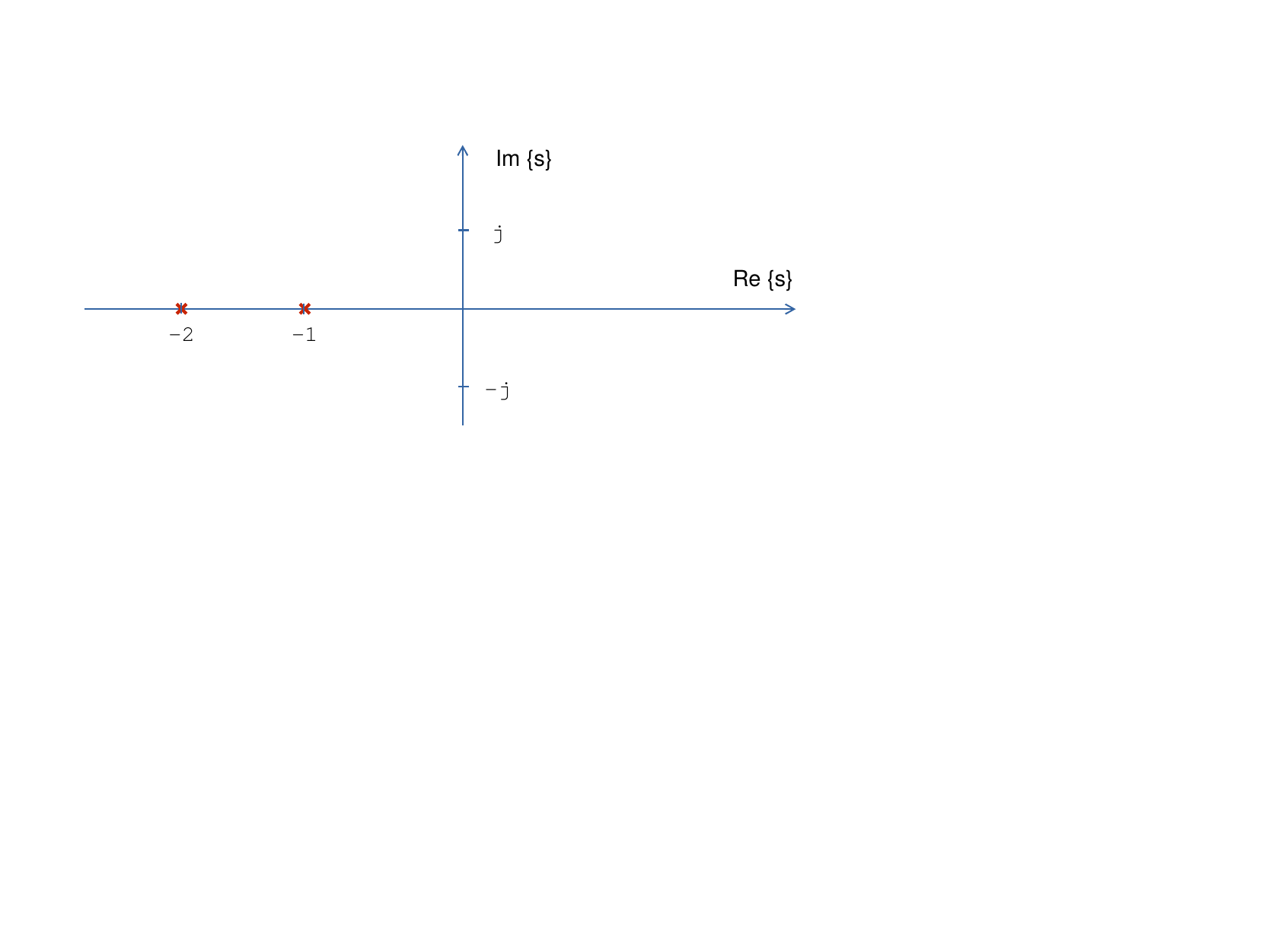

Im {s}

j

Re {s}

-2
-1
-j